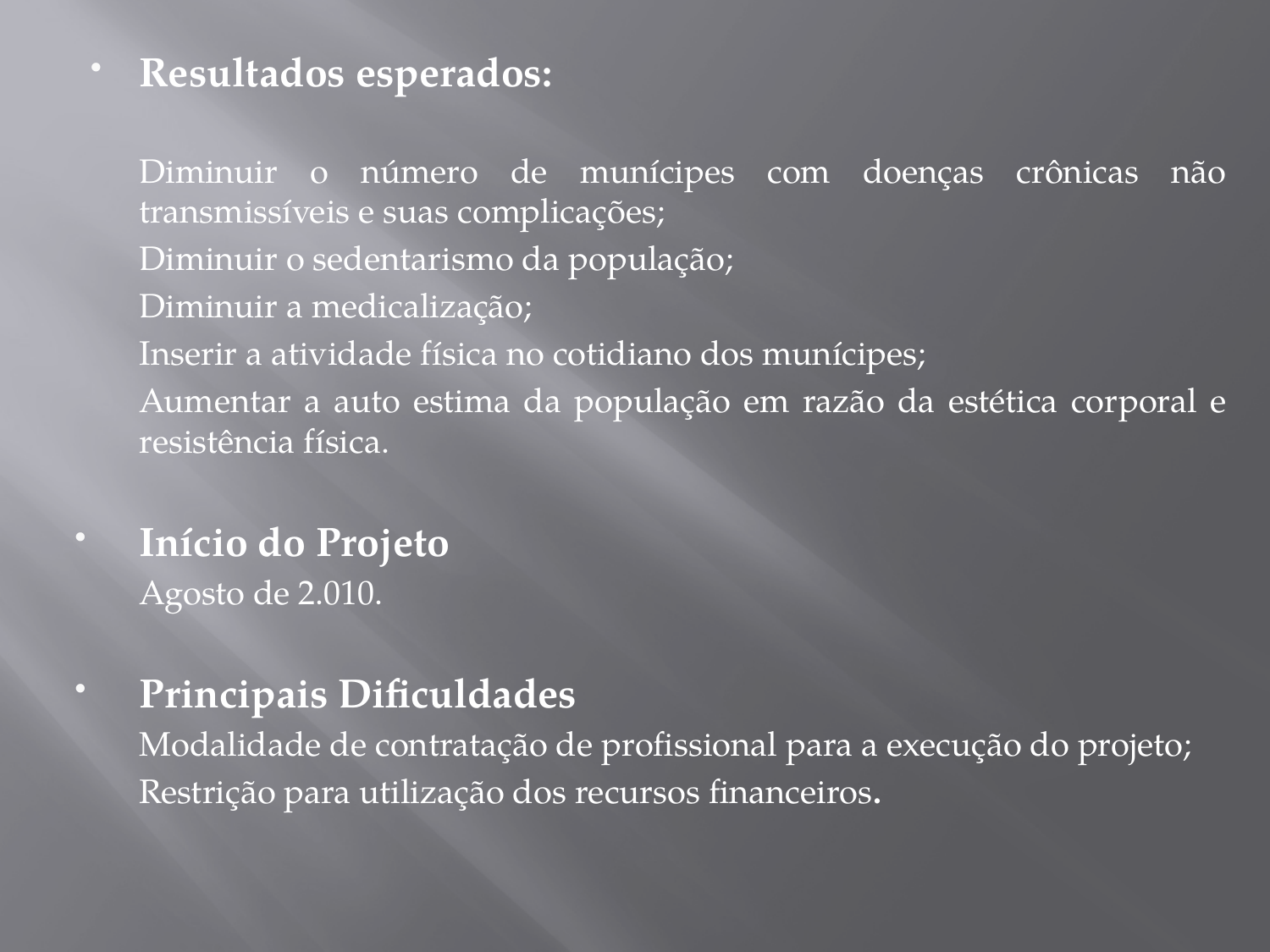

#
Resultados esperados:

	Diminuir o número de munícipes com doenças crônicas não transmissíveis e suas complicações;
	Diminuir o sedentarismo da população;
	Diminuir a medicalização;
	Inserir a atividade física no cotidiano dos munícipes;
	Aumentar a auto estima da população em razão da estética corporal e resistência física.

Início do Projeto
	Agosto de 2.010.

Principais Dificuldades
	Modalidade de contratação de profissional para a execução do projeto;
	Restrição para utilização dos recursos financeiros.